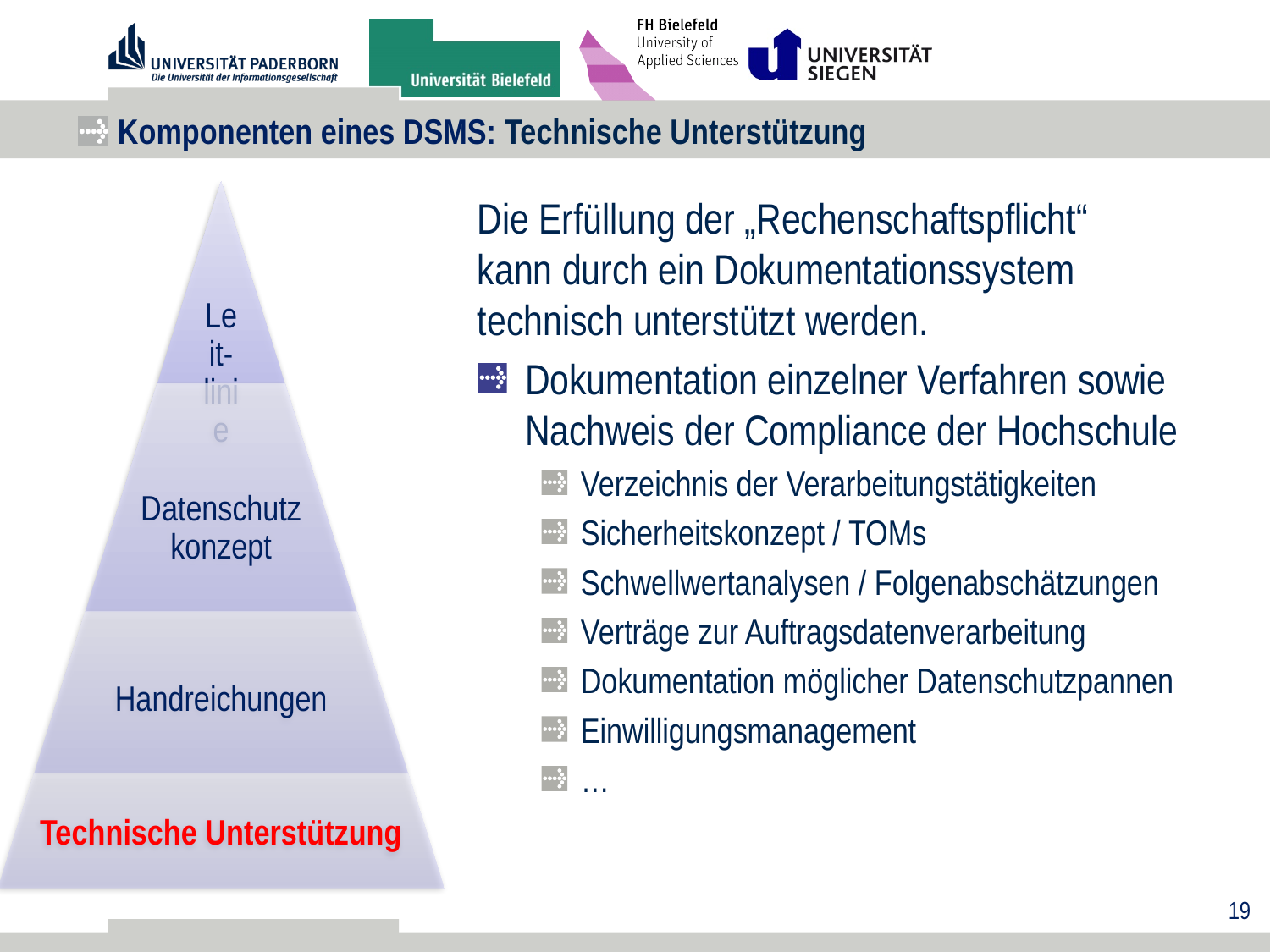

# Komponenten eines DSMS: Technische Unterstützung
Leit-
linie

Datenschutzkonzept
Handreichungen
Technische Unterstützung
Die Erfüllung der „Rechenschaftspflicht“
kann durch ein Dokumentationssystem technisch unterstützt werden.
Dokumentation einzelner Verfahren sowie Nachweis der Compliance der Hochschule
Verzeichnis der Verarbeitungstätigkeiten
Sicherheitskonzept / TOMs
Schwellwertanalysen / Folgenabschätzungen
Verträge zur Auftragsdatenverarbeitung
Dokumentation möglicher Datenschutzpannen
Einwilligungsmanagement
…
19